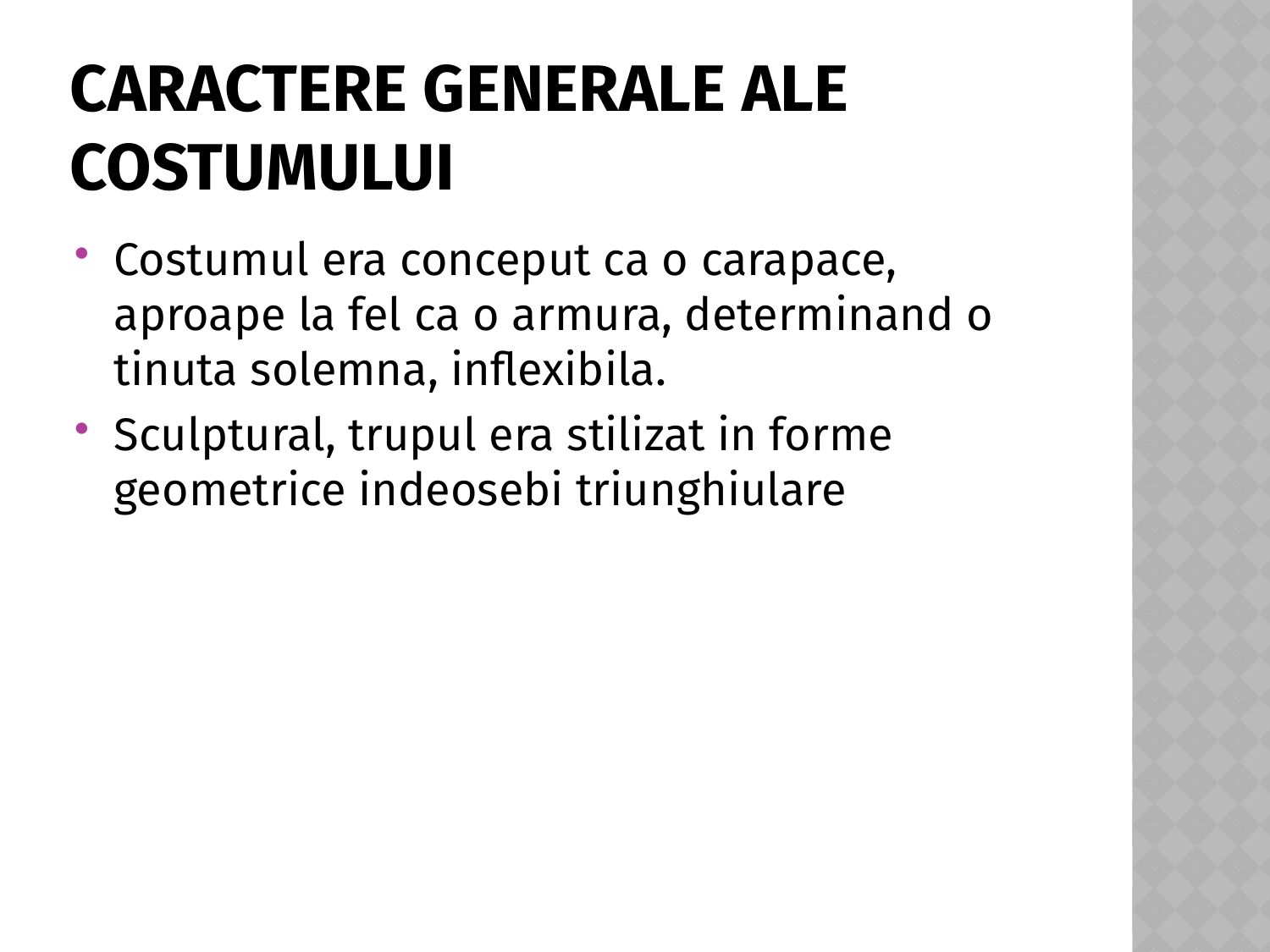

# Caractere generale ale costumului
Costumul era conceput ca o carapace, aproape la fel ca o armura, determinand o tinuta solemna, inflexibila.
Sculptural, trupul era stilizat in forme geometrice indeosebi triunghiulare